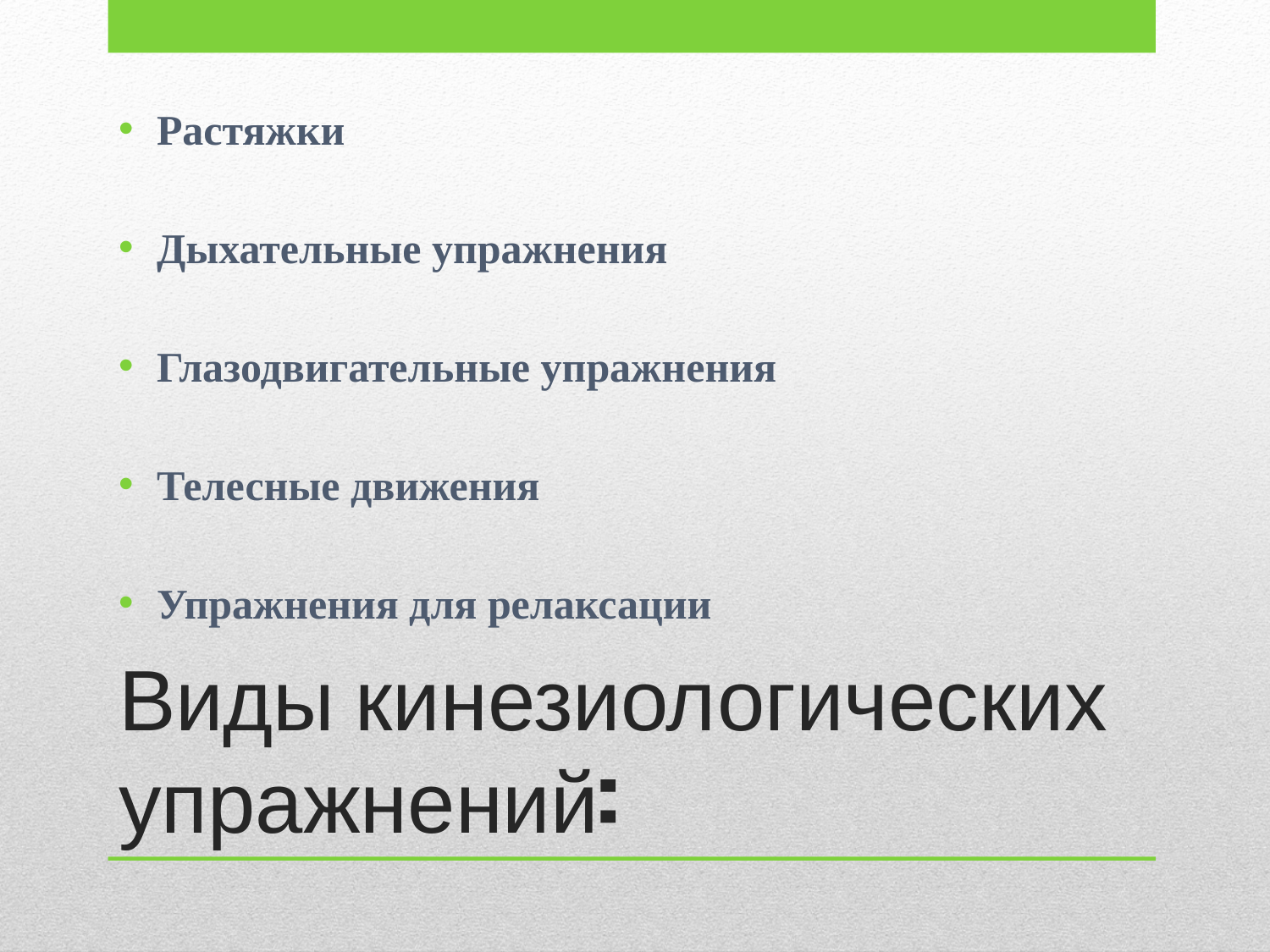

Растяжки

Дыхательные упражнения

Глазодвигательные упражнения

Телесные движения

Упражнения для релаксации
# Виды кинезиологических упражнений: